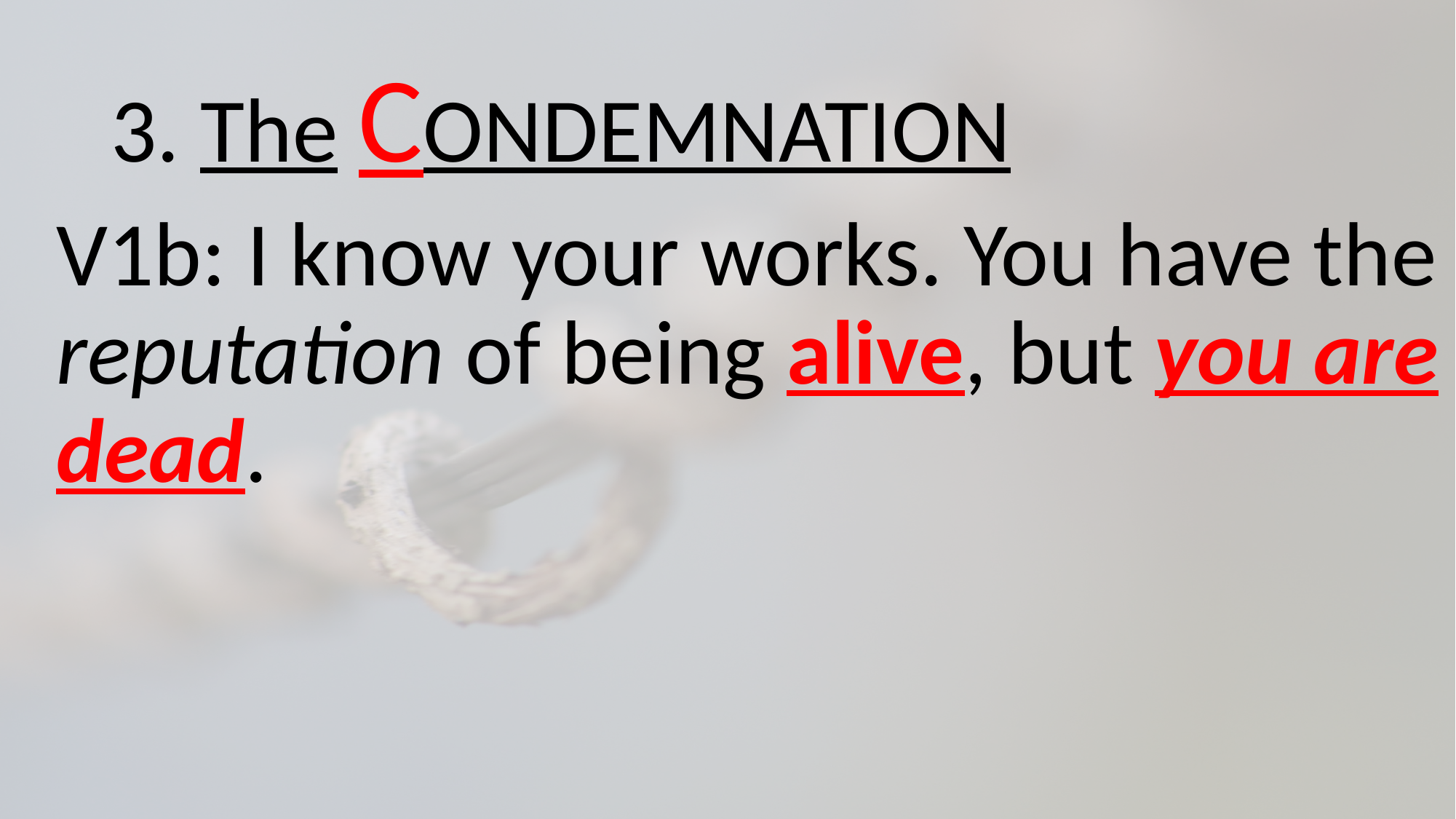

# 3. The CONDEMNATION
V1b: I know your works. You have the reputation of being alive, but you are dead.